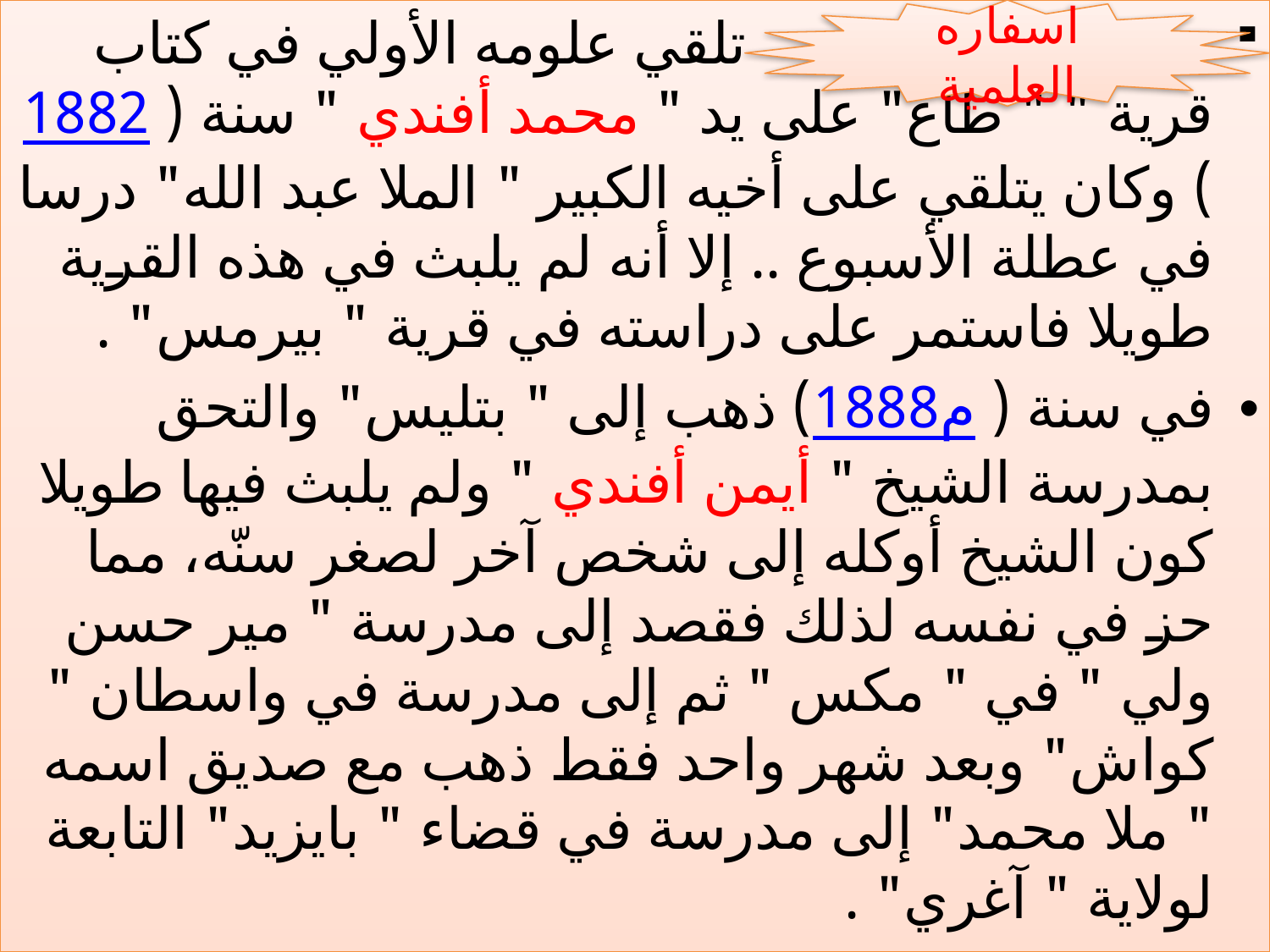

تلقي علومه الأولي في كتاب قرية " " طاغ" على يد " محمد أفندي " سنة ( 1882) وكان يتلقي على أخيه الكبير " الملا عبد الله" درسا في عطلة الأسبوع .. إلا أنه لم يلبث في هذه القرية طويلا فاستمر على دراسته في قرية " بيرمس" .
في سنة ( 1888م) ذهب إلى " بتليس" والتحق بمدرسة الشيخ " أيمن أفندي " ولم يلبث فيها طويلا كون الشيخ أوكله إلى شخص آخر لصغر سنّه، مما حز في نفسه لذلك فقصد إلى مدرسة " مير حسن ولي " في " مكس " ثم إلى مدرسة في واسطان " كواش" وبعد شهر واحد فقط ذهب مع صديق اسمه " ملا محمد" إلى مدرسة في قضاء " بايزيد" التابعة لولاية " آغري" .

اسفاره العلمية